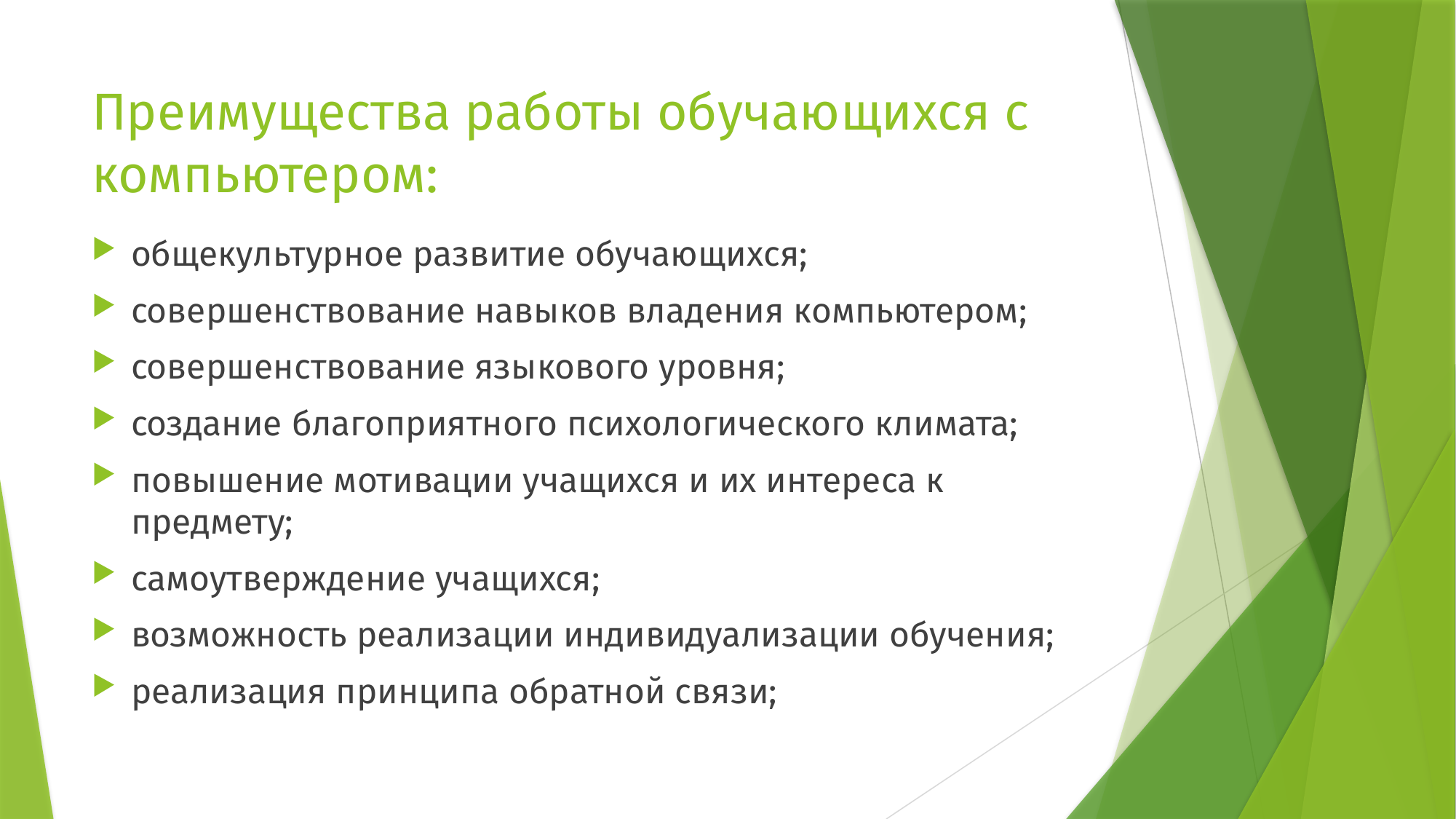

# Преимущества работы обучающихся с компьютером:
общекультурное развитие обучающихся;
совершенствование навыков владения компьютером;
совершенствование языкового уровня;
создание благоприятного психологического климата;
повышение мотивации учащихся и их интереса к предмету;
самоутверждение учащихся;
возможность реализации индивидуализации обучения;
реализация принципа обратной связи;